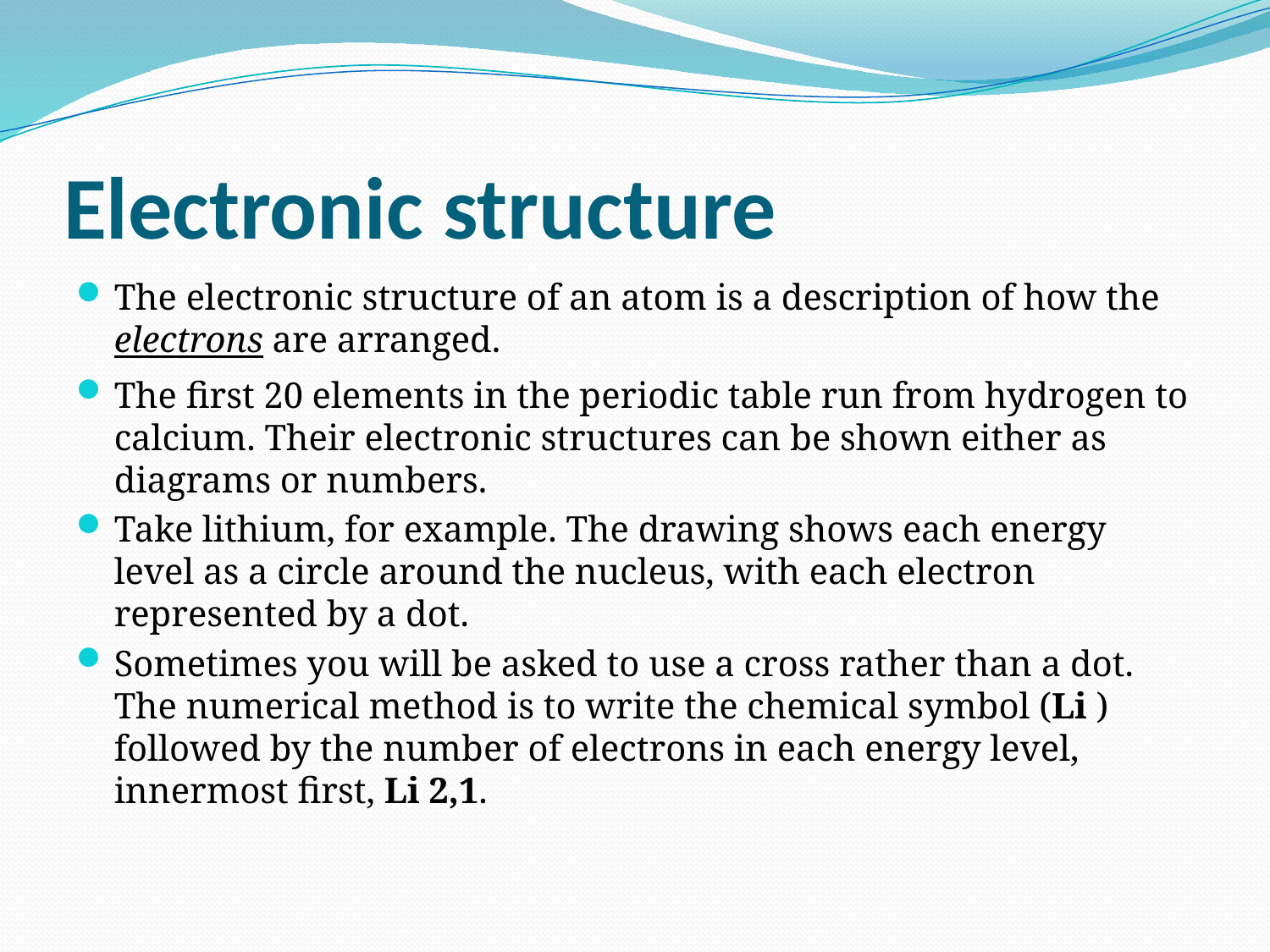

# Electronic structure
The electronic structure of an atom is a description of how the electrons are arranged.
The first 20 elements in the periodic table run from hydrogen to calcium. Their electronic structures can be shown either as diagrams or numbers.
Take lithium, for example. The drawing shows each energy level as a circle around the nucleus, with each electron represented by a dot.
Sometimes you will be asked to use a cross rather than a dot. The numerical method is to write the chemical symbol (Li ) followed by the number of electrons in each energy level, innermost first, Li 2,1.